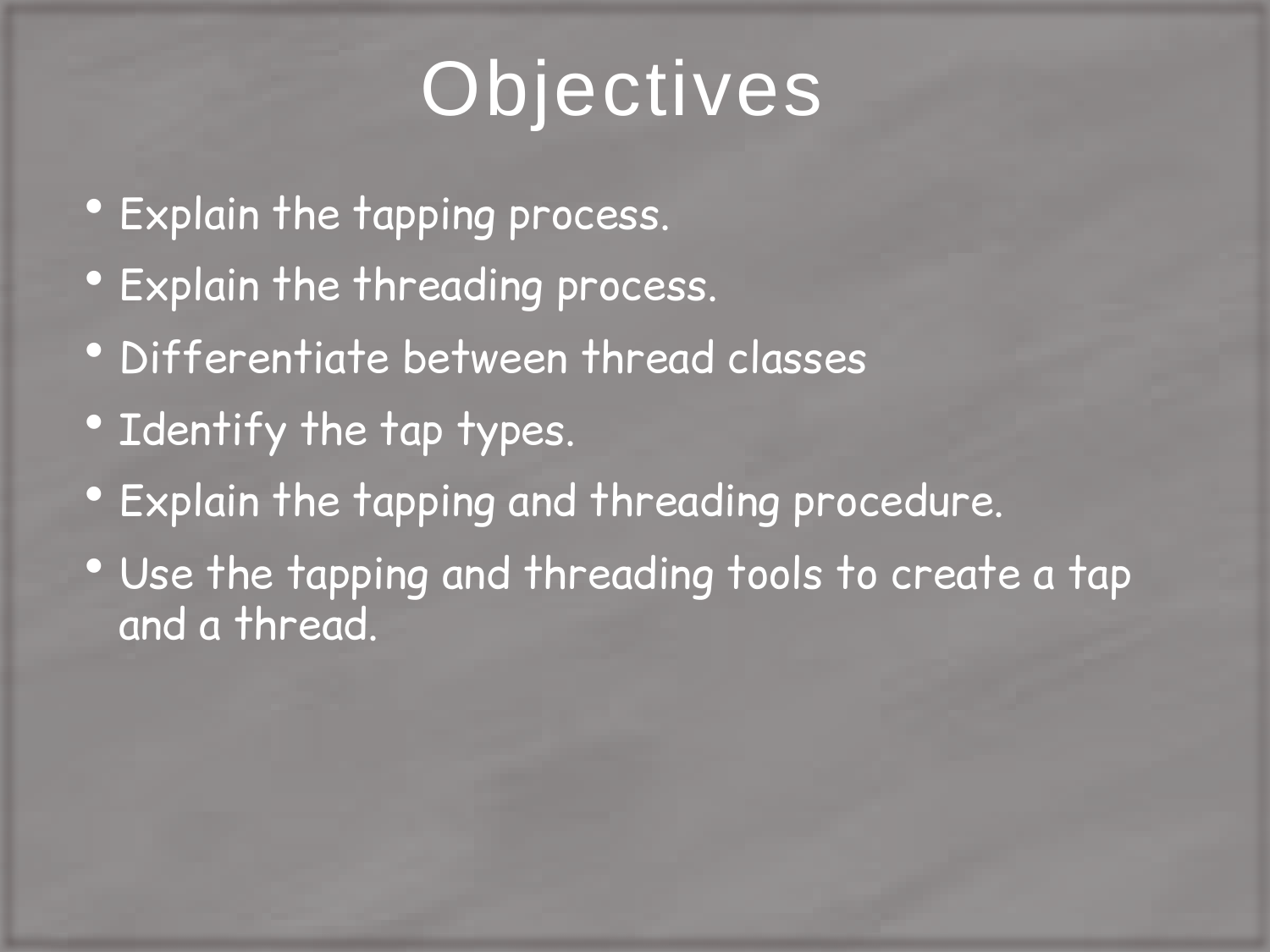

# Objectives
Explain the tapping process.
Explain the threading process.
Differentiate between thread classes
Identify the tap types.
Explain the tapping and threading procedure.
Use the tapping and threading tools to create a tap and a thread.